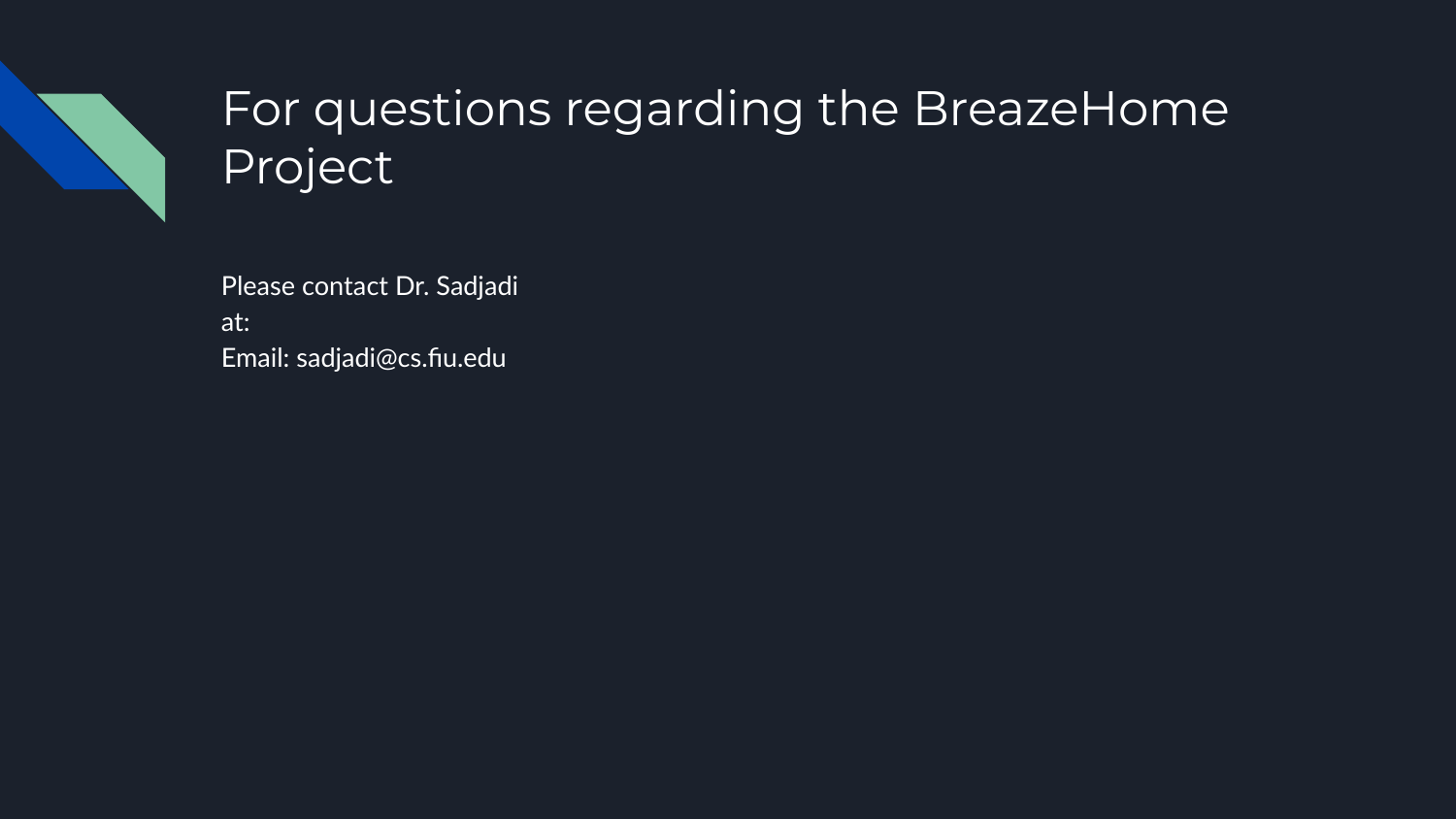

# For questions regarding the BreazeHome Project
Please contact Dr. Sadjadi at:
Email: sadjadi@cs.fiu.edu